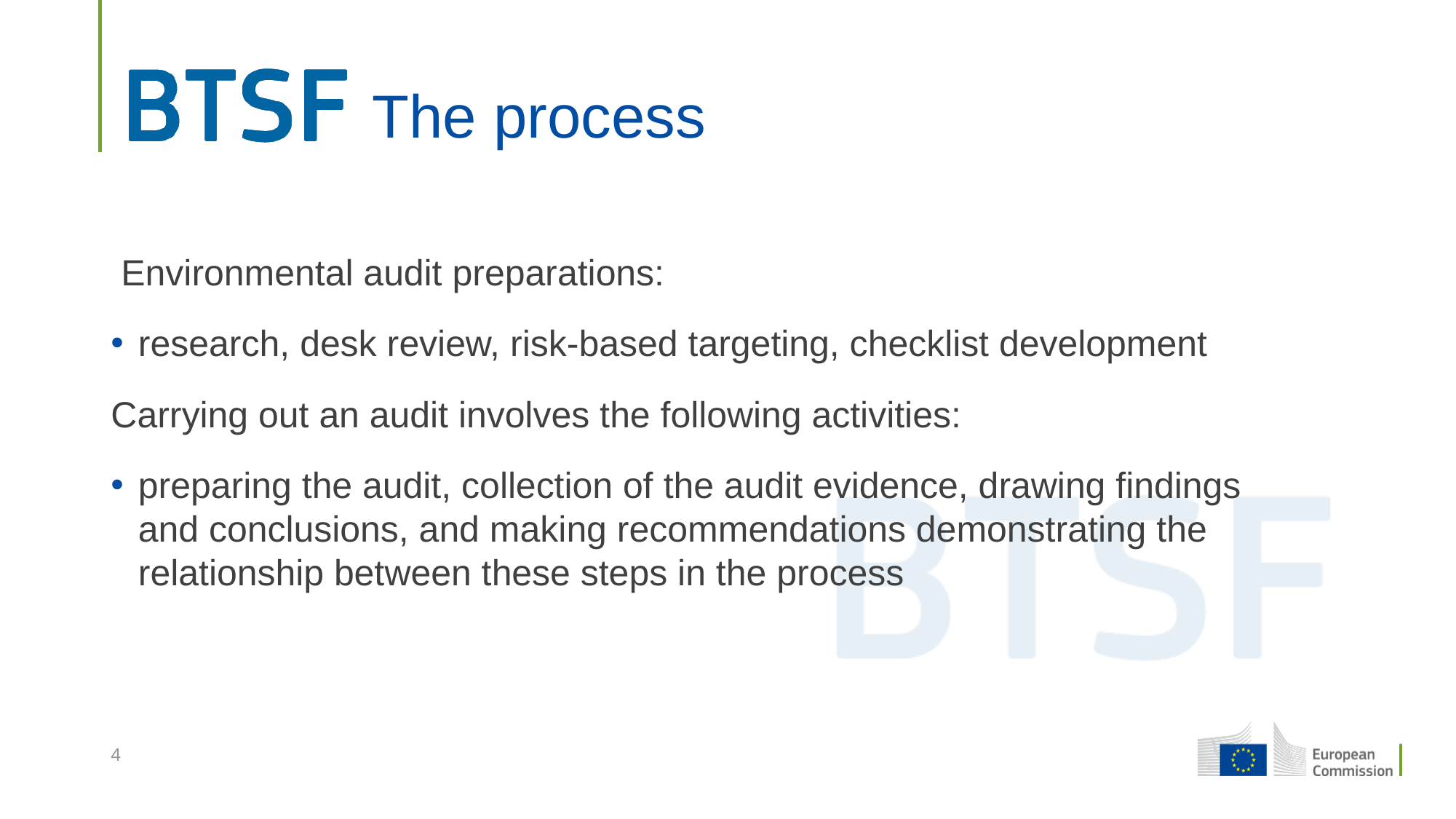

# The process
 Environmental audit preparations:
research, desk review, risk-based targeting, checklist development
Carrying out an audit involves the following activities:
preparing the audit, collection of the audit evidence, drawing findings and conclusions, and making recommendations demonstrating the relationship between these steps in the process

4